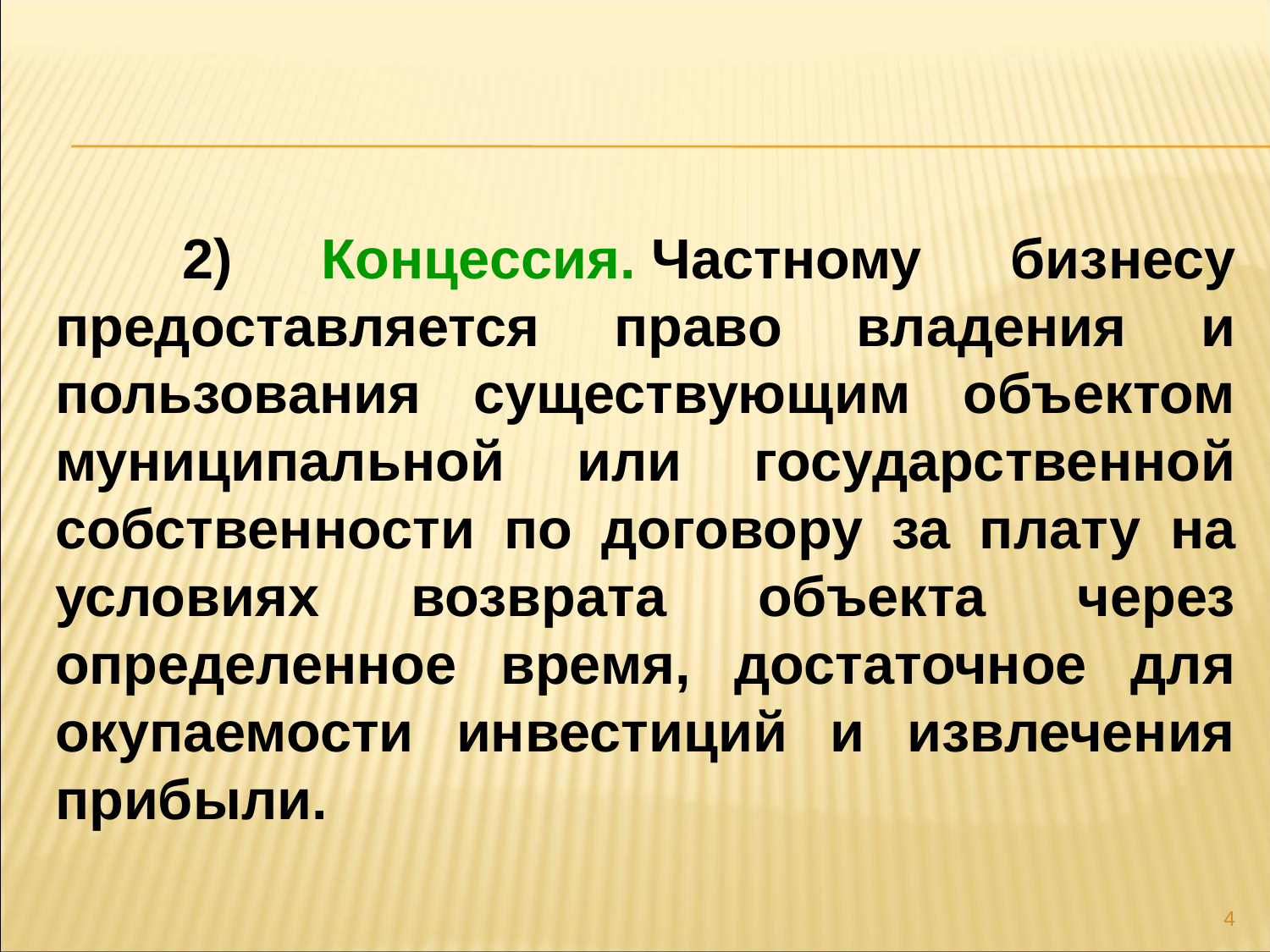

2) Концессия. Частному бизнесу предоставляется право владения и пользования существующим объектом муниципальной или государственной собственности по договору за плату на условиях возврата объекта через определенное время, достаточное для окупаемости инвестиций и извлечения прибыли.

4